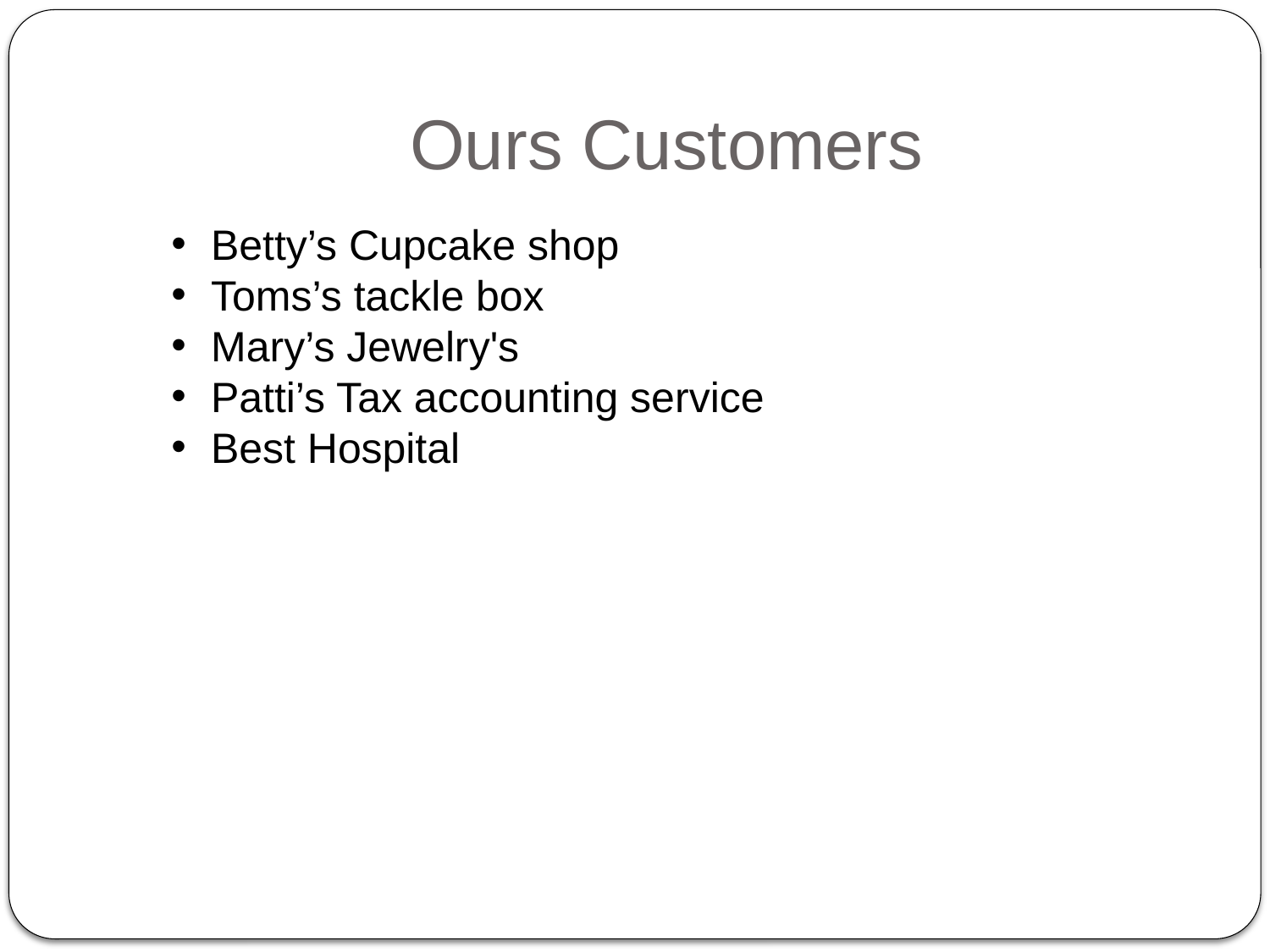

# Ours Customers
Betty’s Cupcake shop
Toms’s tackle box
Mary’s Jewelry's
Patti’s Tax accounting service
Best Hospital